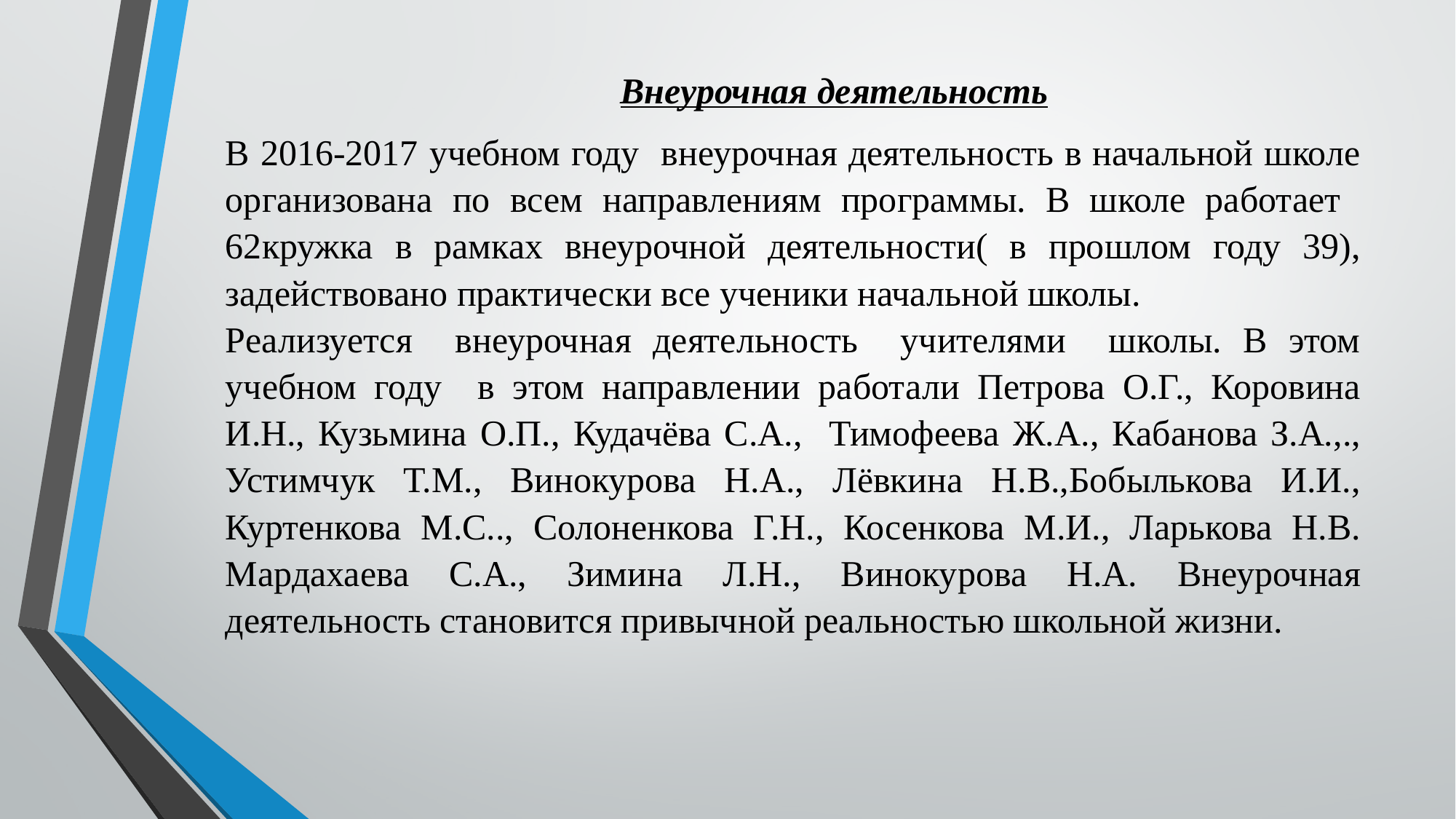

Внеурочная деятельность
В 2016-2017 учебном году  внеурочная деятельность в начальной школе организована по всем направлениям программы. В школе работает  62кружка в рамках внеурочной деятельности( в прошлом году 39), задействовано практически все ученики начальной школы.
Реализуется  внеурочная деятельность  учителями  школы. В этом учебном году  в этом направлении работали Петрова О.Г., Коровина И.Н., Кузьмина О.П., Кудачёва С.А.,  Тимофеева Ж.А., Кабанова З.А.,., Устимчук Т.М., Винокурова Н.А., Лёвкина Н.В.,Бобылькова И.И., Куртенкова М.С.., Солоненкова Г.Н., Косенкова М.И., Ларькова Н.В. Мардахаева С.А., Зимина Л.Н., Винокурова Н.А. Внеурочная деятельность становится привычной реальностью школьной жизни.